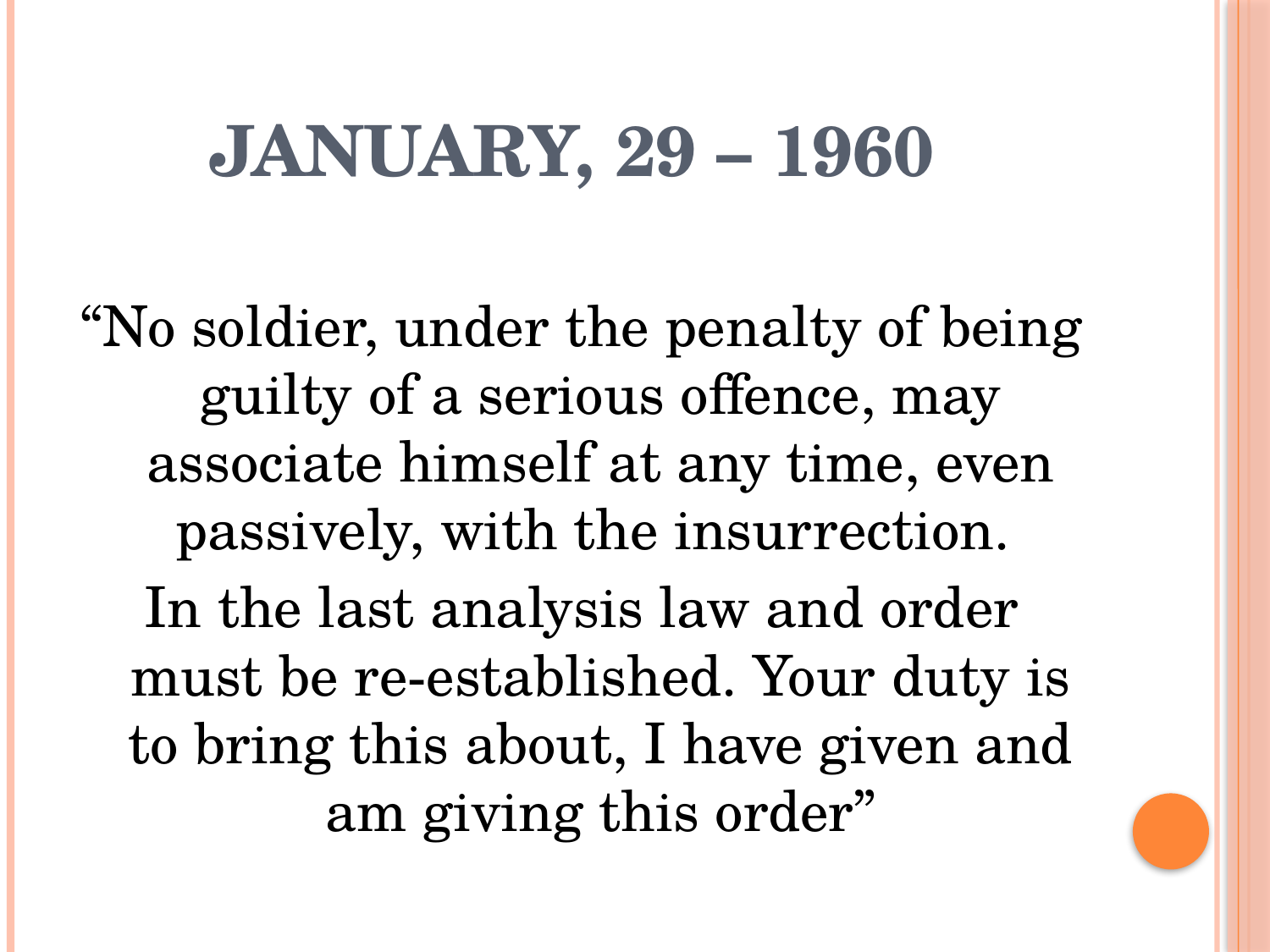

# JANUARY, 29 – 1960

“No soldier, under the penalty of being guilty of a serious offence, may associate himself at any time, even passively, with the insurrection.
In the last analysis law and order must be re-established. Your duty is to bring this about, I have given and am giving this order”